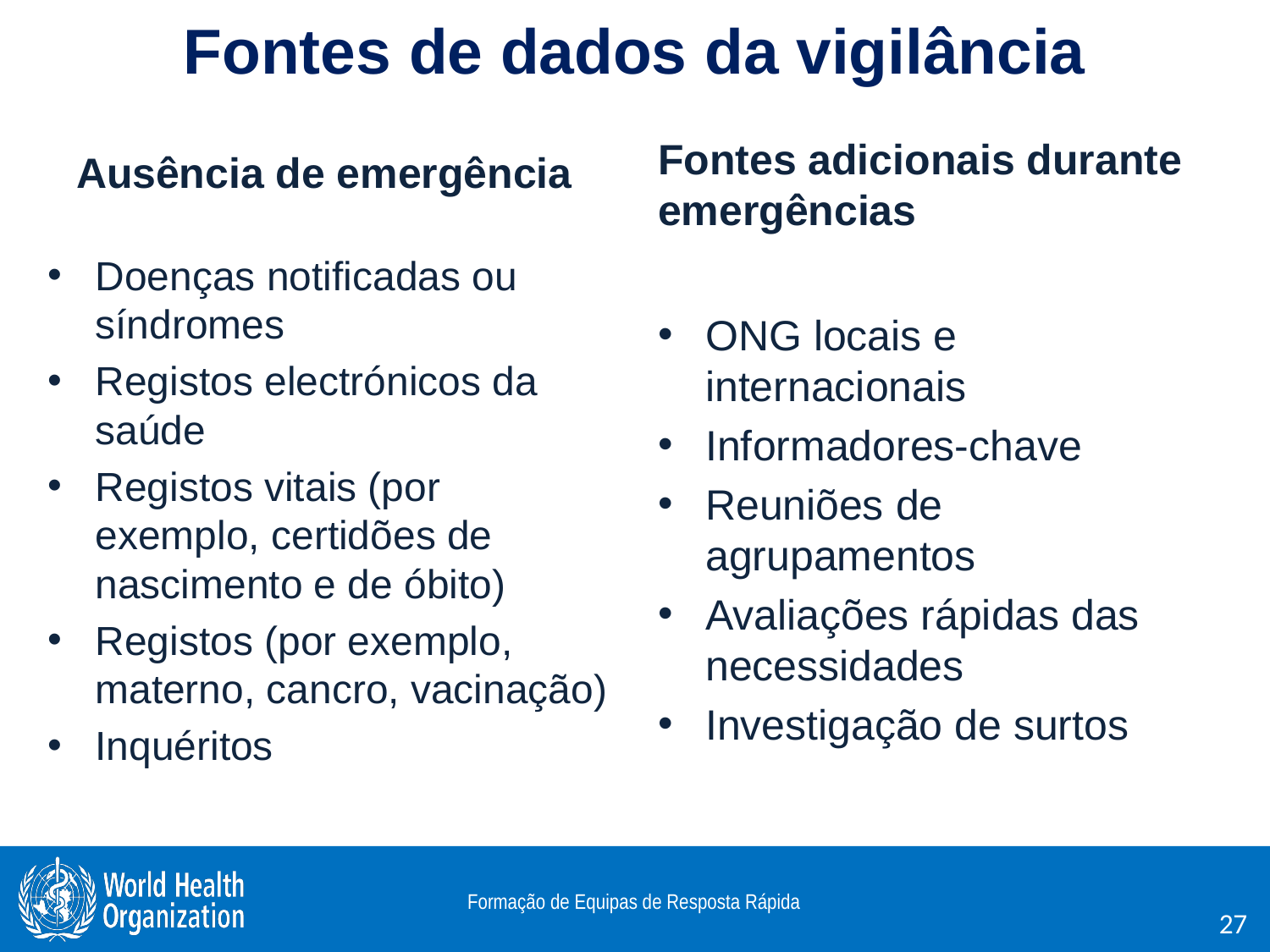

# Fontes de dados da vigilância
Ausência de emergência
Fontes adicionais durante emergências
Doenças notificadas ou síndromes
Registos electrónicos da saúde
Registos vitais (por exemplo, certidões de nascimento e de óbito)
Registos (por exemplo, materno, cancro, vacinação)
Inquéritos

ONG locais e internacionais
Informadores-chave
Reuniões de agrupamentos
Avaliações rápidas das necessidades
Investigação de surtos